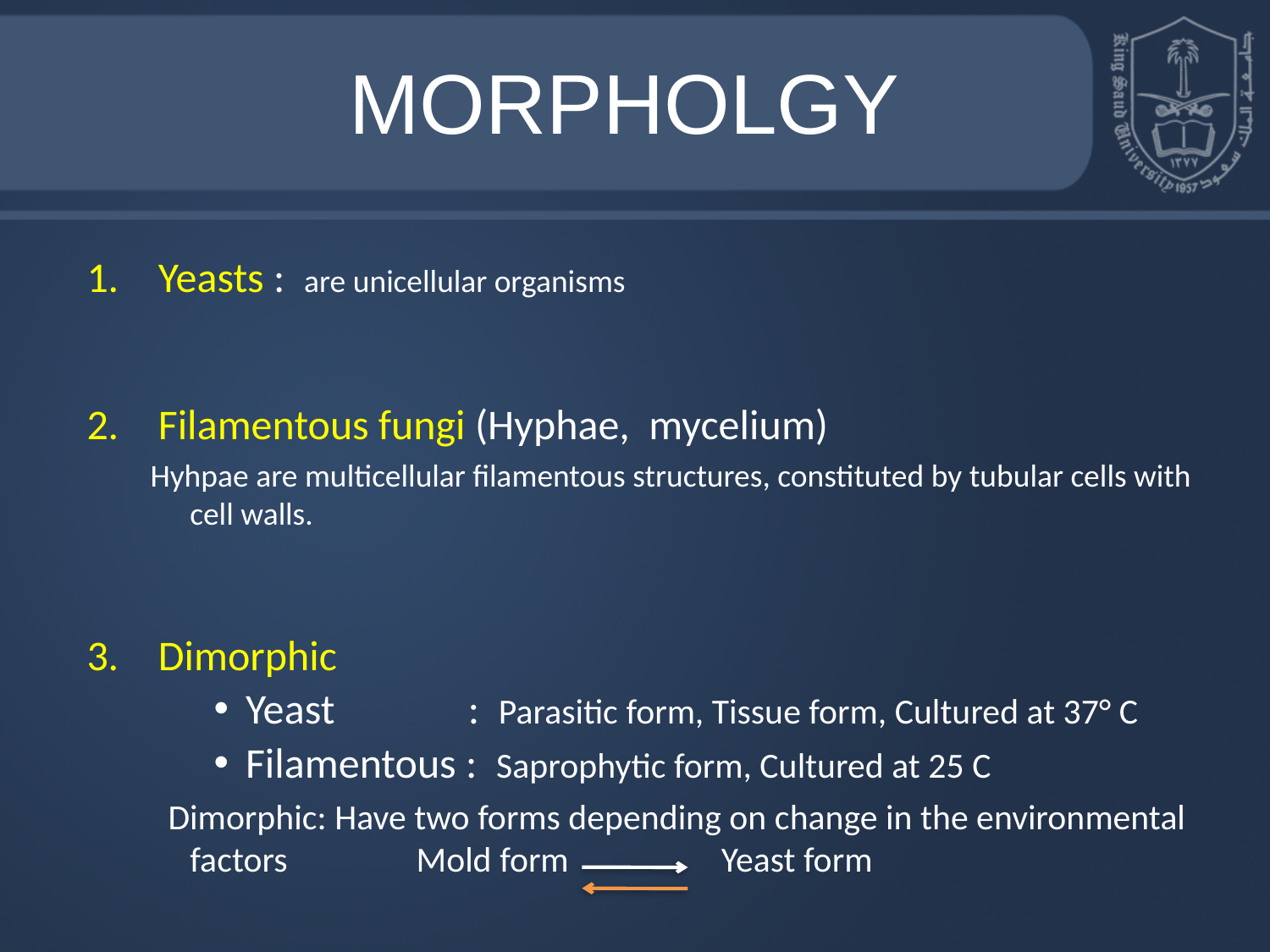

MORPHOLGY
Yeasts :  are unicellular organisms

Filamentous fungi (Hyphae,  mycelium)
Hyhpae are multicellular filamentous structures, constituted by tubular cells with cell walls.

Dimorphic
Yeast              :  Parasitic form, Tissue form, Cultured at 37° C
Filamentous :  Saprophytic form, Cultured at 25 C
  Dimorphic: Have two forms depending on change in the environmental factors                Mold form                   Yeast form